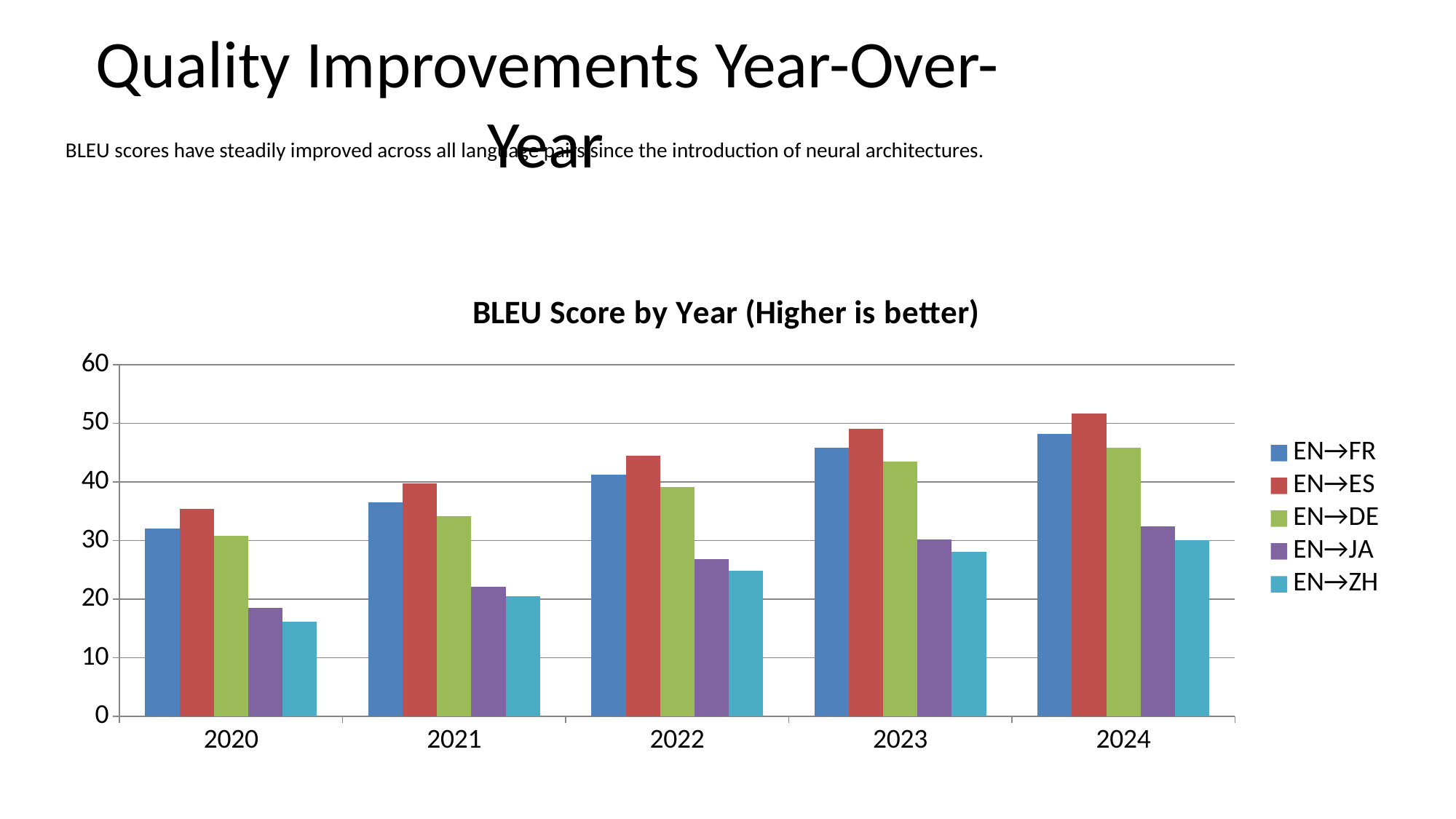

# Quality Improvements Year-Over-Year
BLEU scores have steadily improved across all language pairs since the introduction of neural architectures.

### Chart: BLEU Score by Year (Higher is better)

| Category | EN→FR | EN→ES | EN→DE | EN→JA | EN→ZH |
|---|---|---|---|---|---|
| 2020 | 32.1 | 35.4 | 30.8 | 18.5 | 16.2 |
| 2021 | 36.5 | 39.7 | 34.2 | 22.1 | 20.5 |
| 2022 | 41.2 | 44.5 | 39.1 | 26.8 | 24.9 |
| 2023 | 45.8 | 49.1 | 43.5 | 30.2 | 28.1 |
| 2024 | 48.2 | 51.7 | 45.9 | 32.4 | 30.1 |